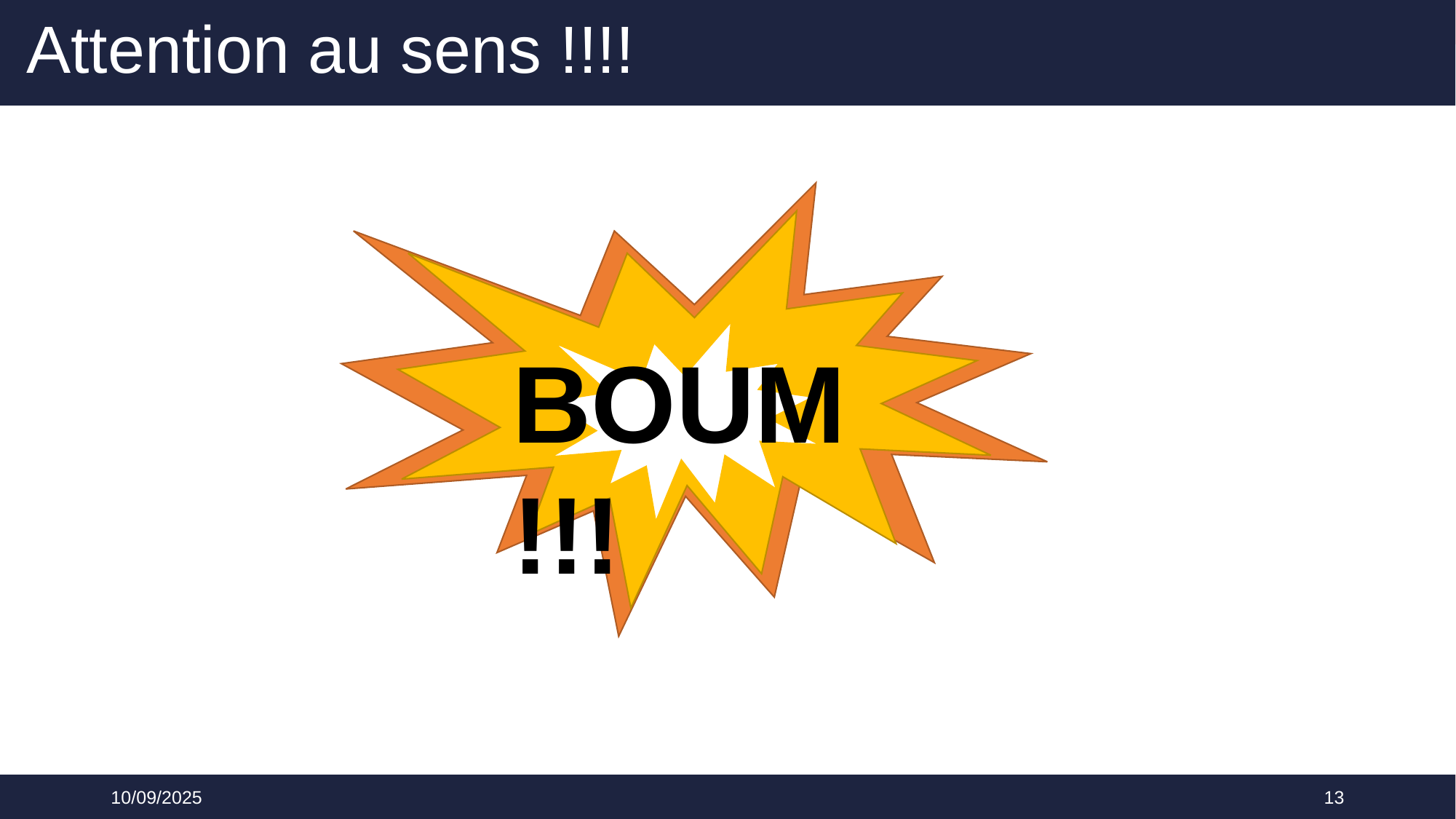

# Attention au sens !!!!

BOUM !!!
10/09/2025

13